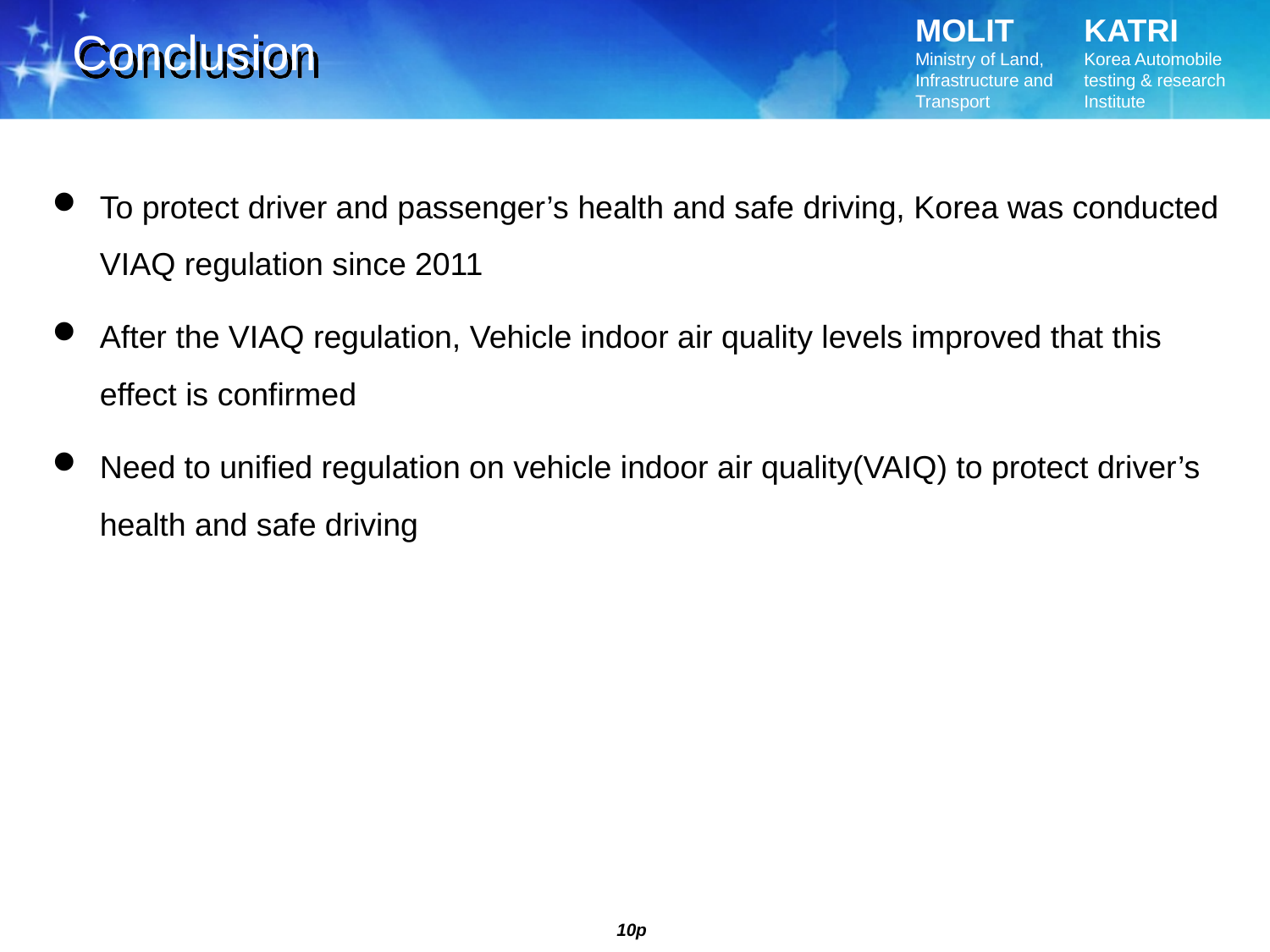

Conclusion
To protect driver and passenger’s health and safe driving, Korea was conducted VIAQ regulation since 2011
After the VIAQ regulation, Vehicle indoor air quality levels improved that this effect is confirmed
Need to unified regulation on vehicle indoor air quality(VAIQ) to protect driver’s health and safe driving